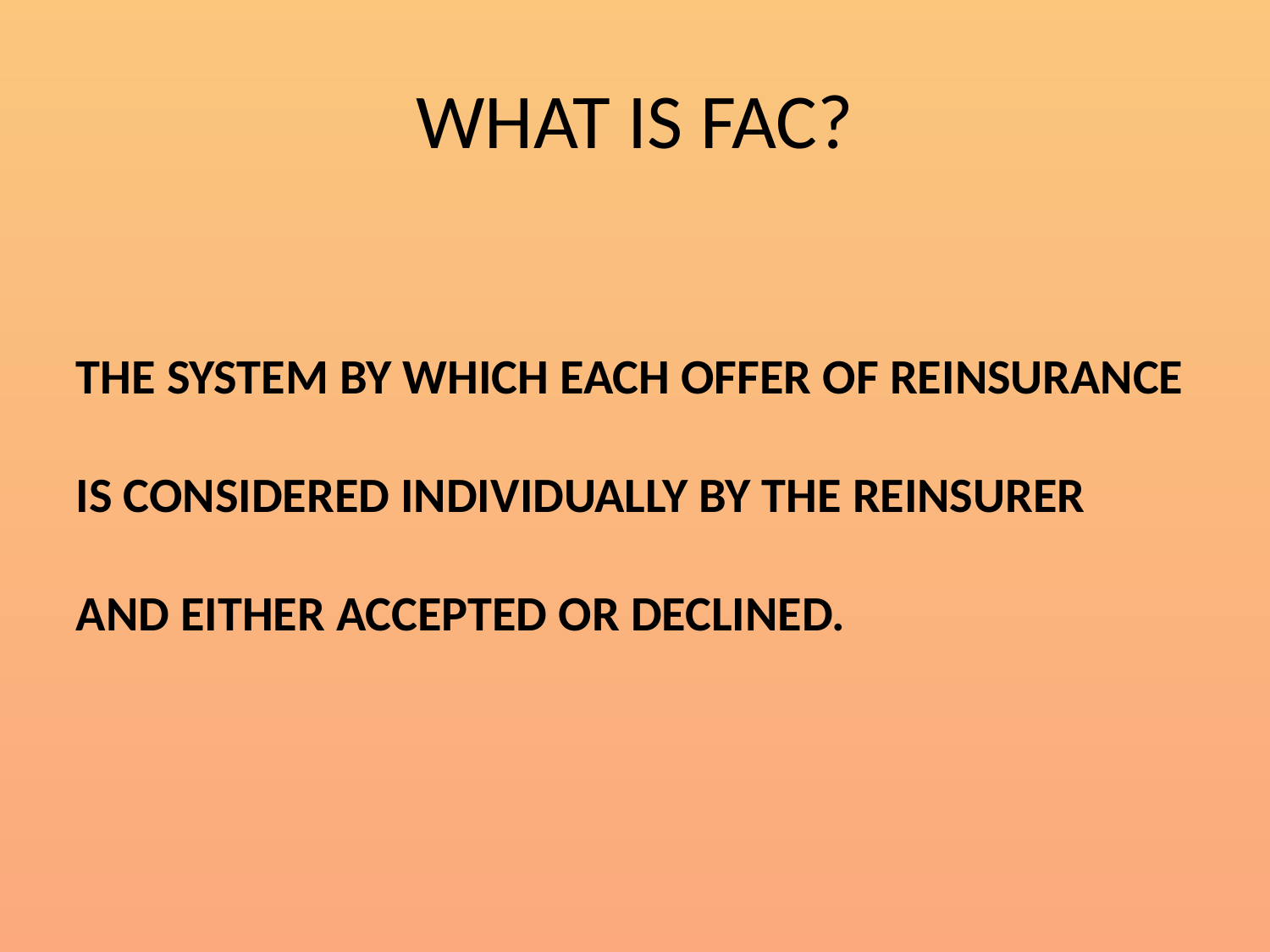

# WHAT IS FAC?
THE SYSTEM BY WHICH EACH OFFER OF REINSURANCE

IS CONSIDERED INDIVIDUALLY BY THE REINSURER

AND EITHER ACCEPTED OR DECLINED.